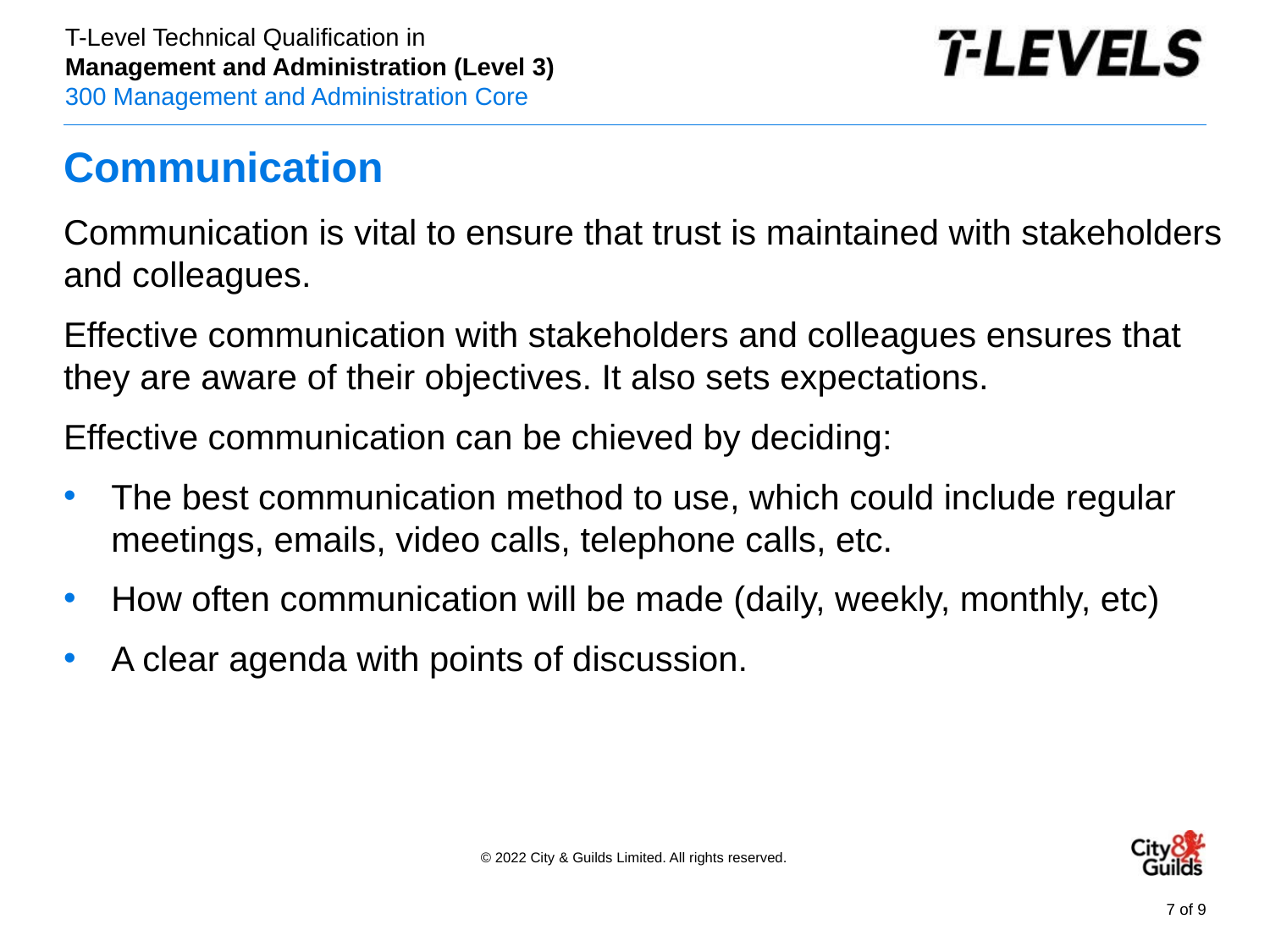

# Communication
Communication is vital to ensure that trust is maintained with stakeholders and colleagues.
Effective communication with stakeholders and colleagues ensures that they are aware of their objectives. It also sets expectations.
Effective communication can be chieved by deciding:
The best communication method to use, which could include regular meetings, emails, video calls, telephone calls, etc.
How often communication will be made (daily, weekly, monthly, etc)
A clear agenda with points of discussion.